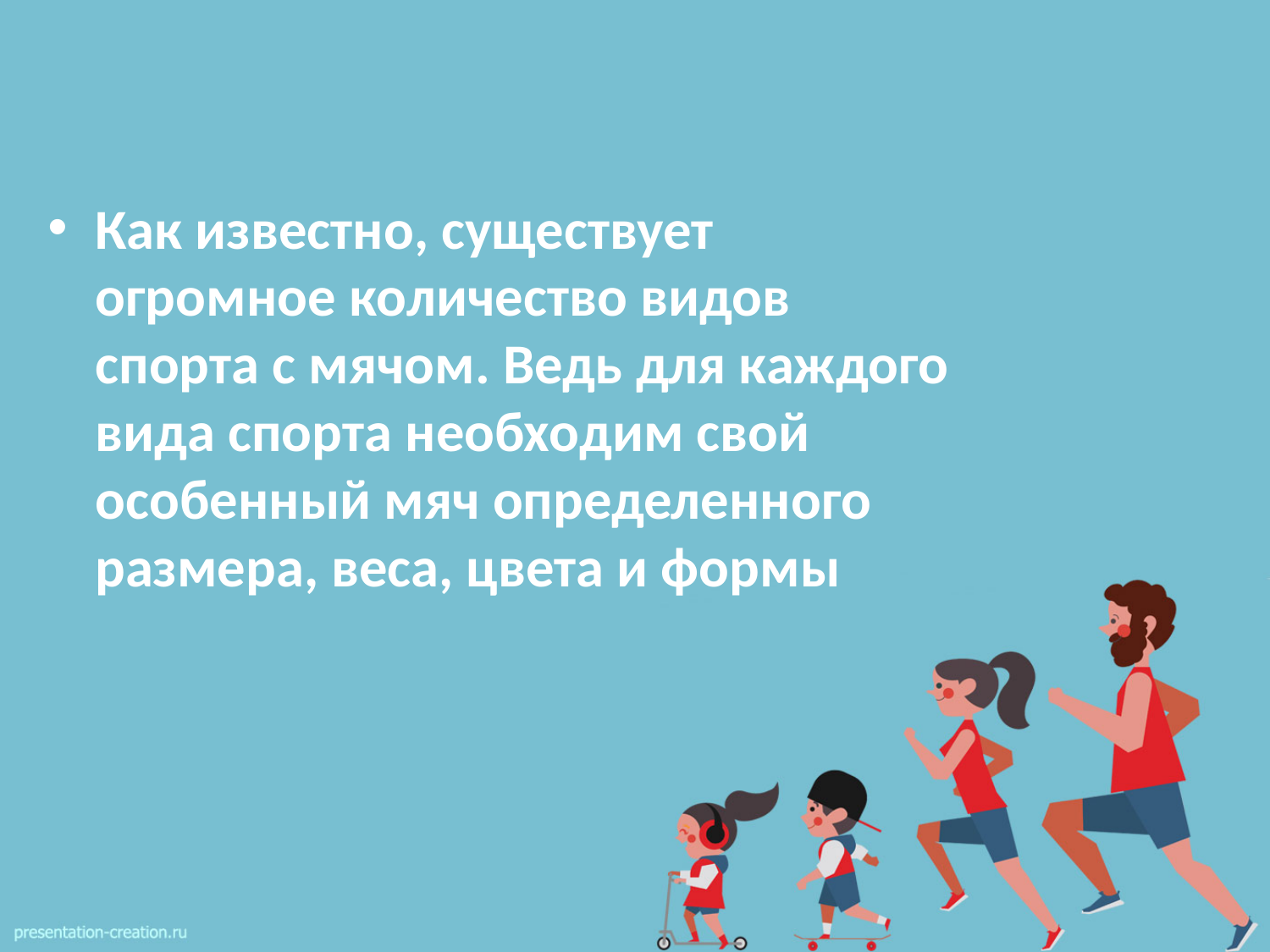

#
Как известно, существует огромное количество видов спорта с мячом. Ведь для каждого вида спорта необходим свой особенный мяч определенного размера, веса, цвета и формы